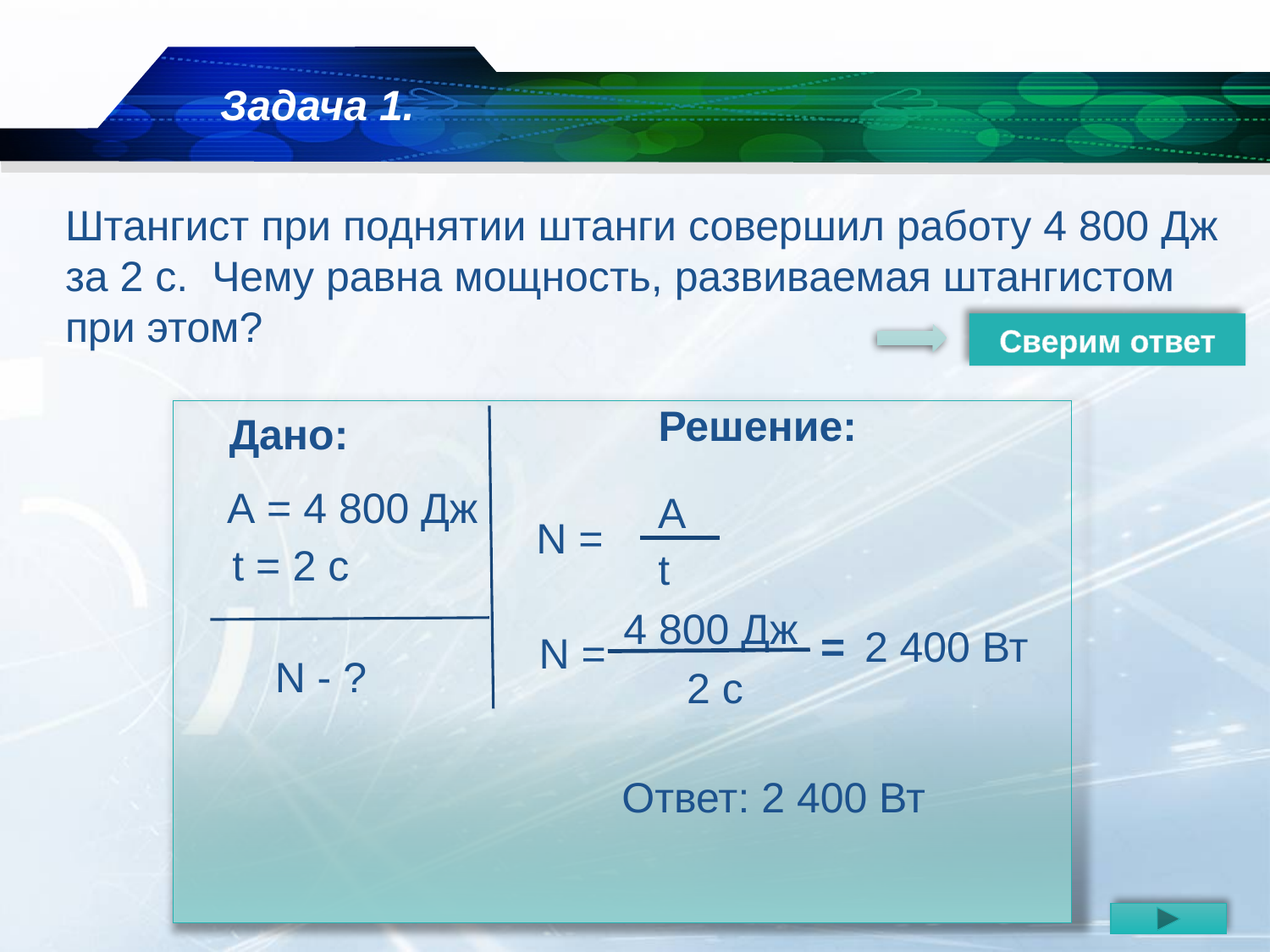

Задача 1.
Штангист при поднятии штанги совершил работу 4 800 Дж за 2 с.  Чему равна мощность, развиваемая штангистом при этом?
Сверим ответ

Решение:

Дано:
А = 4 800 Дж
 A

 N =
 t
 t = 2 c
 4 800 Дж
 N =
 2 с
=
2 400 Вт
 N - ?
Ответ: 2 400 Вт